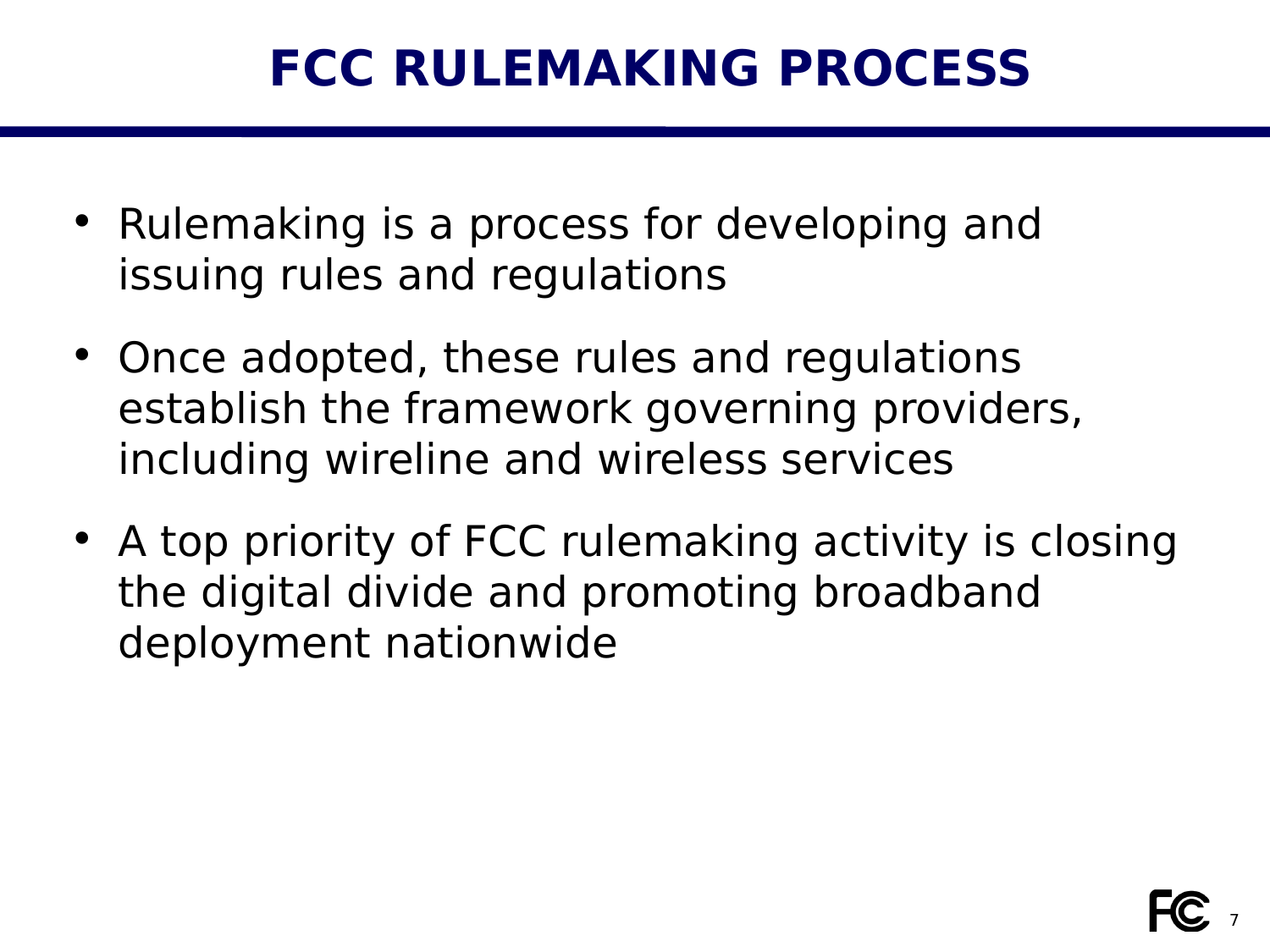

# FCC RULEMAKING PROCESS
Rulemaking is a process for developing and issuing rules and regulations
Once adopted, these rules and regulations establish the framework governing providers, including wireline and wireless services
A top priority of FCC rulemaking activity is closing the digital divide and promoting broadband deployment nationwide
7